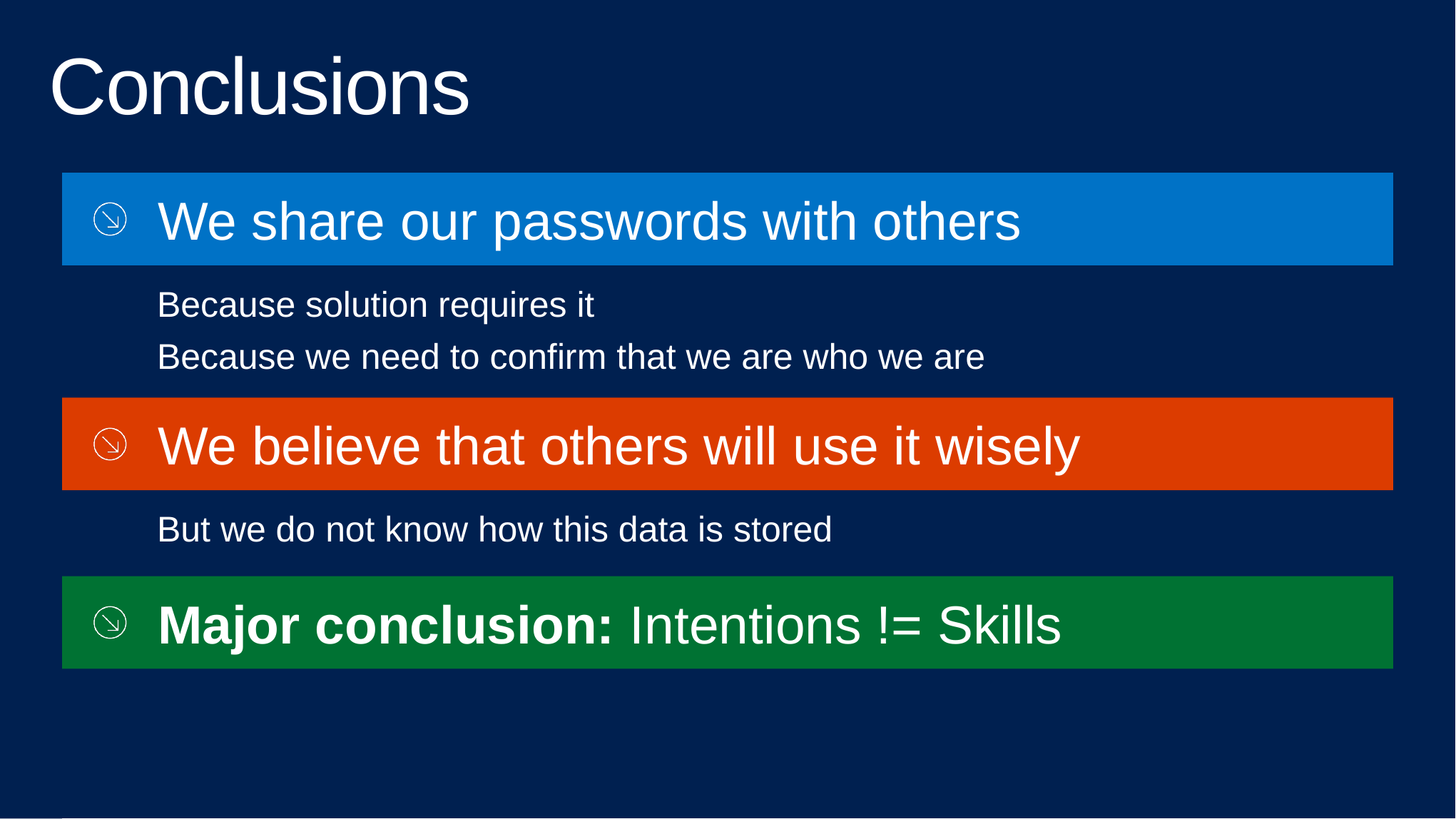

# Conclusions

We share our passwords with others
Because solution requires it
Because we need to confirm that we are who we are

We believe that others will use it wisely
But we do not know how this data is stored

Major conclusion: Intentions != Skills